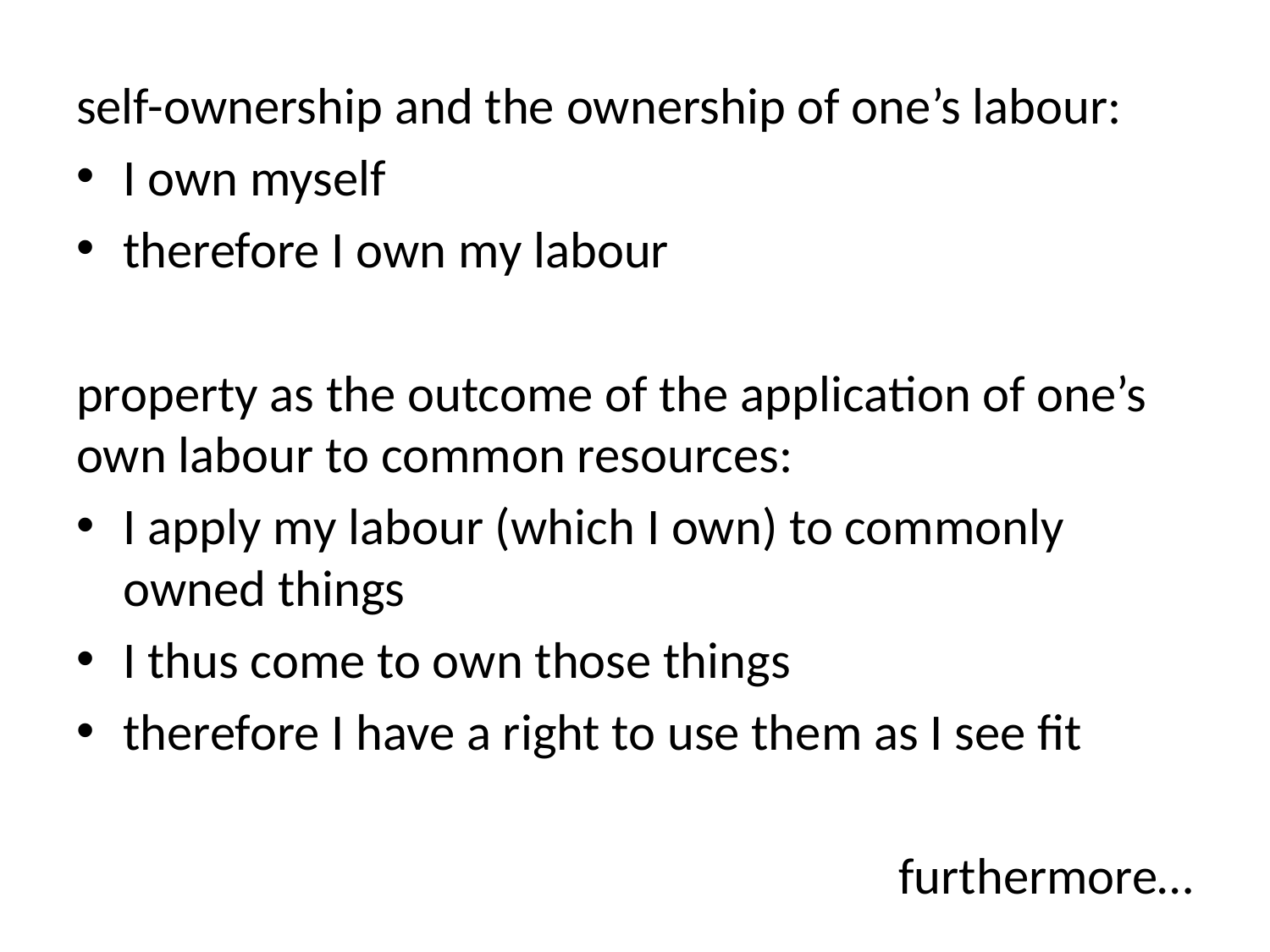

self-ownership and the ownership of one’s labour:
I own myself
therefore I own my labour

property as the outcome of the application of one’s own labour to common resources:
I apply my labour (which I own) to commonly owned things
I thus come to own those things
therefore I have a right to use them as I see fit

furthermore…